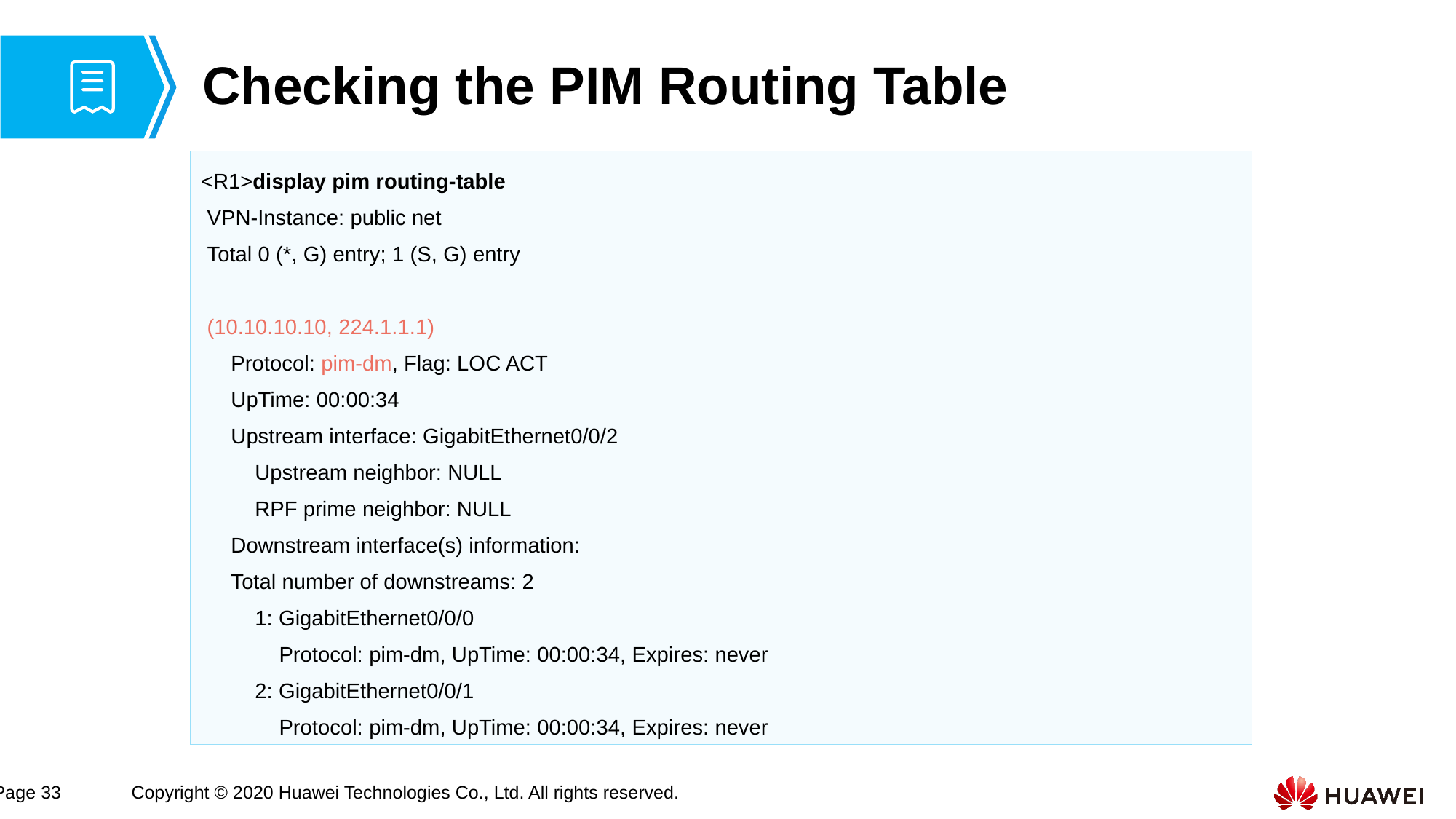

# Checking the PIM Routing Table
<R1>display pim routing-table
 VPN-Instance: public net
 Total 0 (*, G) entry; 1 (S, G) entry

 (10.10.10.10, 224.1.1.1)
     Protocol: pim-dm, Flag: LOC ACT
     UpTime: 00:00:34
     Upstream interface: GigabitEthernet0/0/2
         Upstream neighbor: NULL
         RPF prime neighbor: NULL
     Downstream interface(s) information:
     Total number of downstreams: 2
         1: GigabitEthernet0/0/0
             Protocol: pim-dm, UpTime: 00:00:34, Expires: never
         2: GigabitEthernet0/0/1
             Protocol: pim-dm, UpTime: 00:00:34, Expires: never